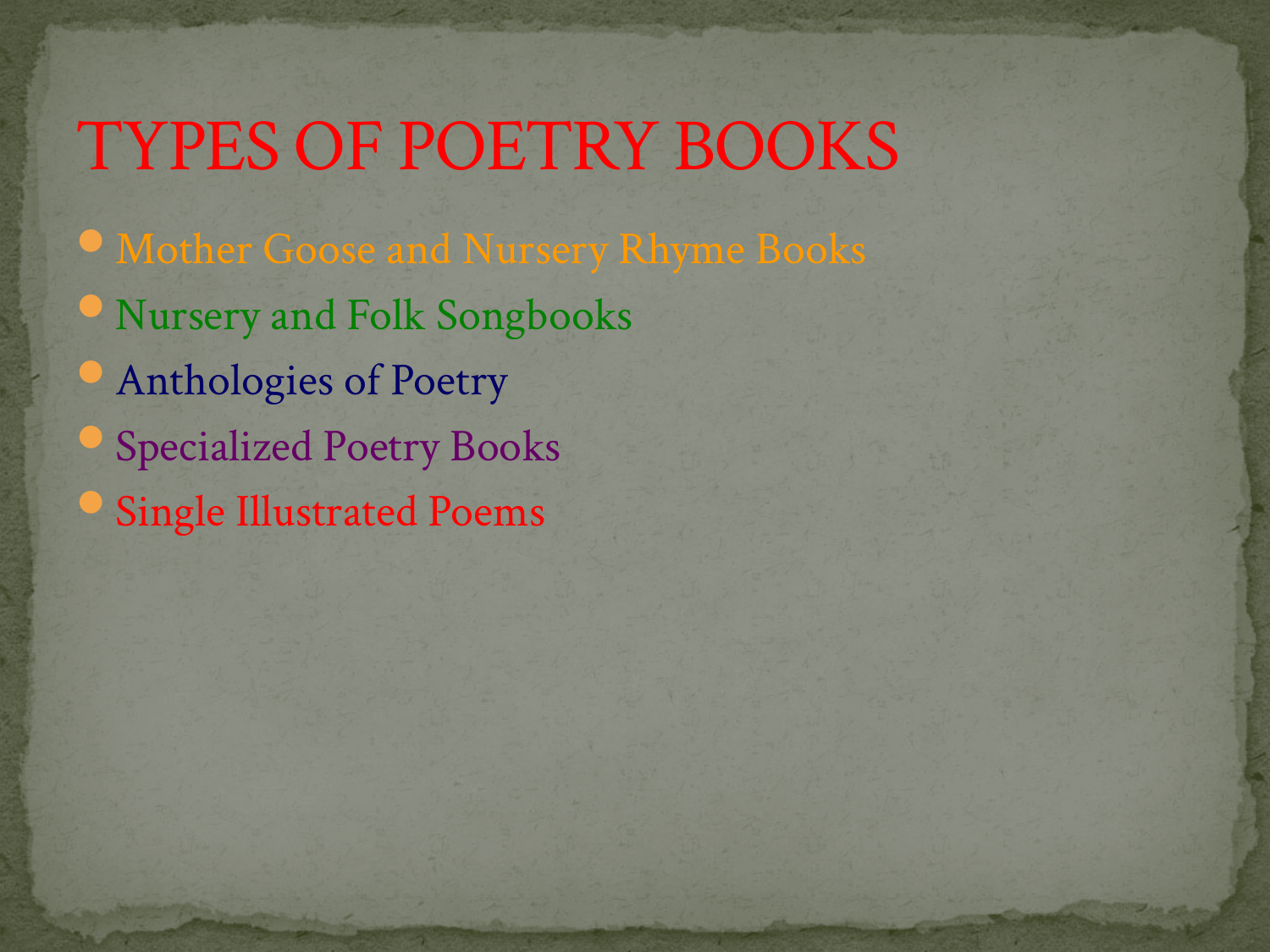

# TYPES OF POETRY BOOKS
Mother Goose and Nursery Rhyme Books
Nursery and Folk Songbooks
Anthologies of Poetry
Specialized Poetry Books
Single Illustrated Poems